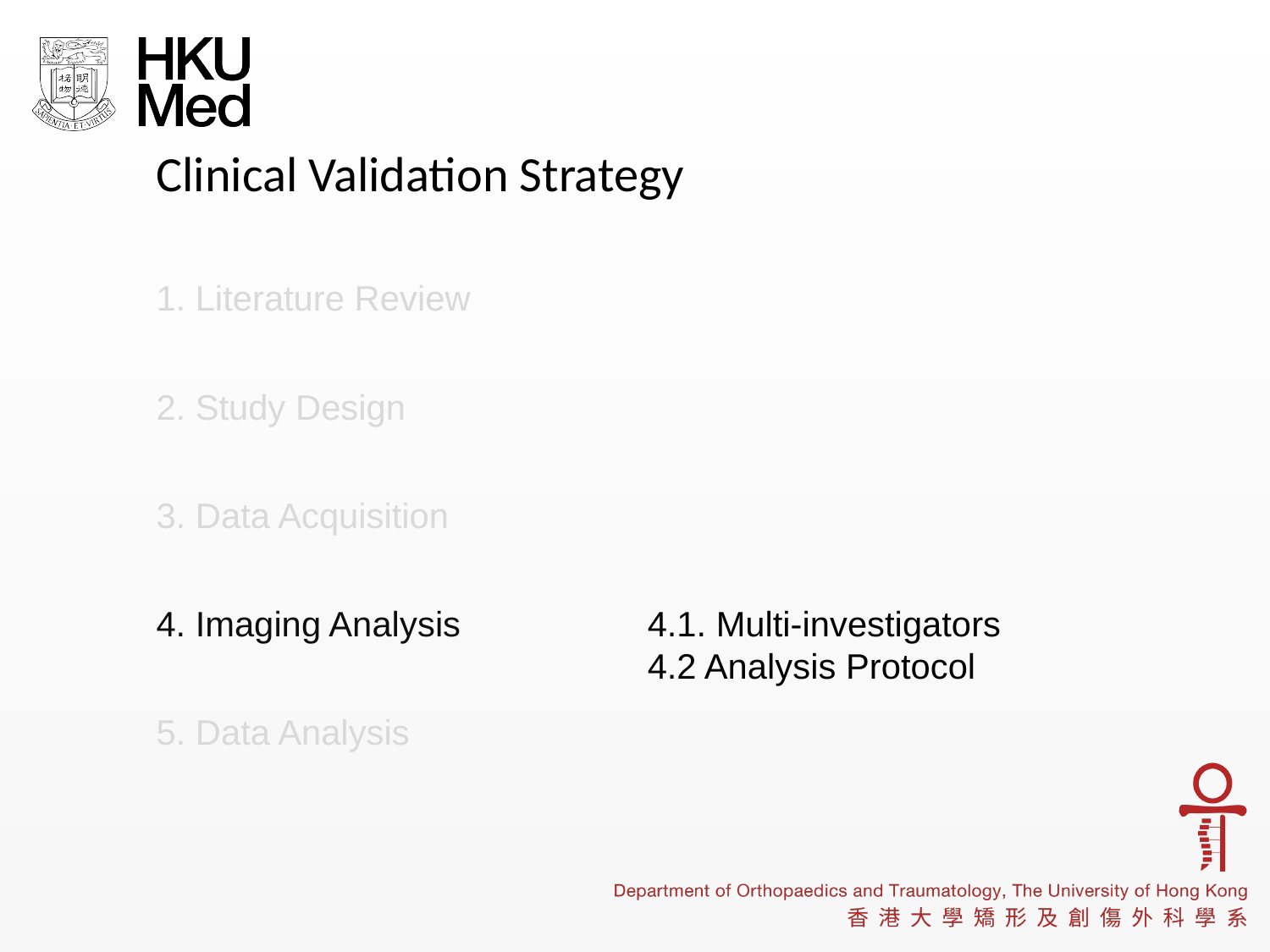

# Clinical Validation Strategy
1. Literature Review
2. Study Design
3. Data Acquisition
4. Imaging Analysis
4.1. Multi-investigators
4.2 Analysis Protocol
5. Data Analysis